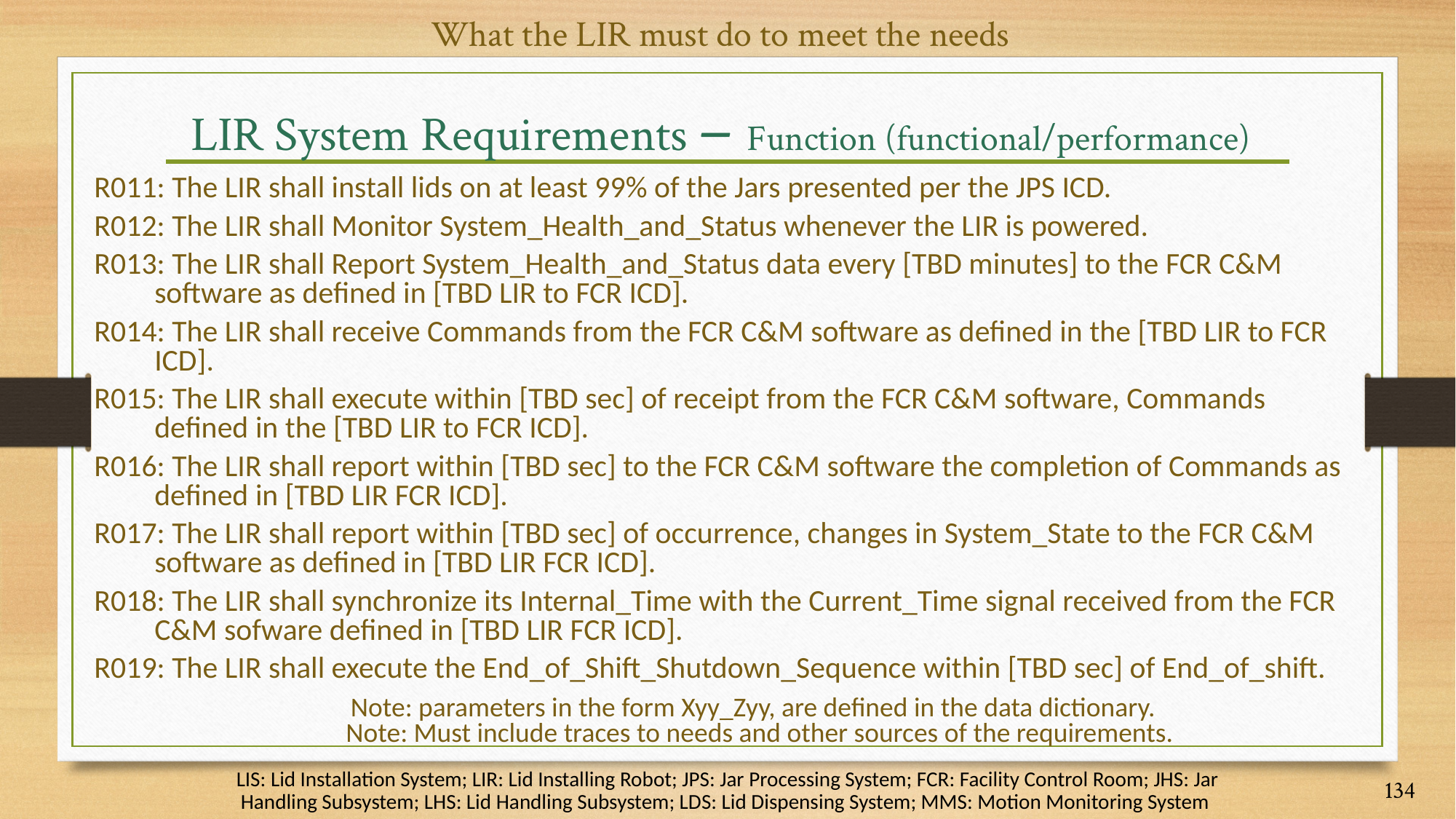

What the LIR must do to meet the needs
# LIR System Requirements – Function (functional/performance)
R011: The LIR shall install lids on at least 99% of the Jars presented per the JPS ICD.
R012: The LIR shall Monitor System_Health_and_Status whenever the LIR is powered.
R013: The LIR shall Report System_Health_and_Status data every [TBD minutes] to the FCR C&M software as defined in [TBD LIR to FCR ICD].
R014: The LIR shall receive Commands from the FCR C&M software as defined in the [TBD LIR to FCR ICD].
R015: The LIR shall execute within [TBD sec] of receipt from the FCR C&M software, Commands
defined in the [TBD LIR to FCR ICD].
R016: The LIR shall report within [TBD sec] to the FCR C&M software the completion of Commands as defined in [TBD LIR FCR ICD].
R017: The LIR shall report within [TBD sec] of occurrence, changes in System_State to the FCR C&M software as defined in [TBD LIR FCR ICD].
R018: The LIR shall synchronize its Internal_Time with the Current_Time signal received from the FCR C&M sofware defined in [TBD LIR FCR ICD].
R019: The LIR shall execute the End_of_Shift_Shutdown_Sequence within [TBD sec] of End_of_shift.
Note: parameters in the form Xyy_Zyy, are defined in the data dictionary.
Note: Must include traces to needs and other sources of the requirements.
LIS: Lid Installation System; LIR: Lid Installing Robot; JPS: Jar Processing System; FCR: Facility Control Room; JHS: Jar Handling Subsystem; LHS: Lid Handling Subsystem; LDS: Lid Dispensing System; MMS: Motion Monitoring System
134